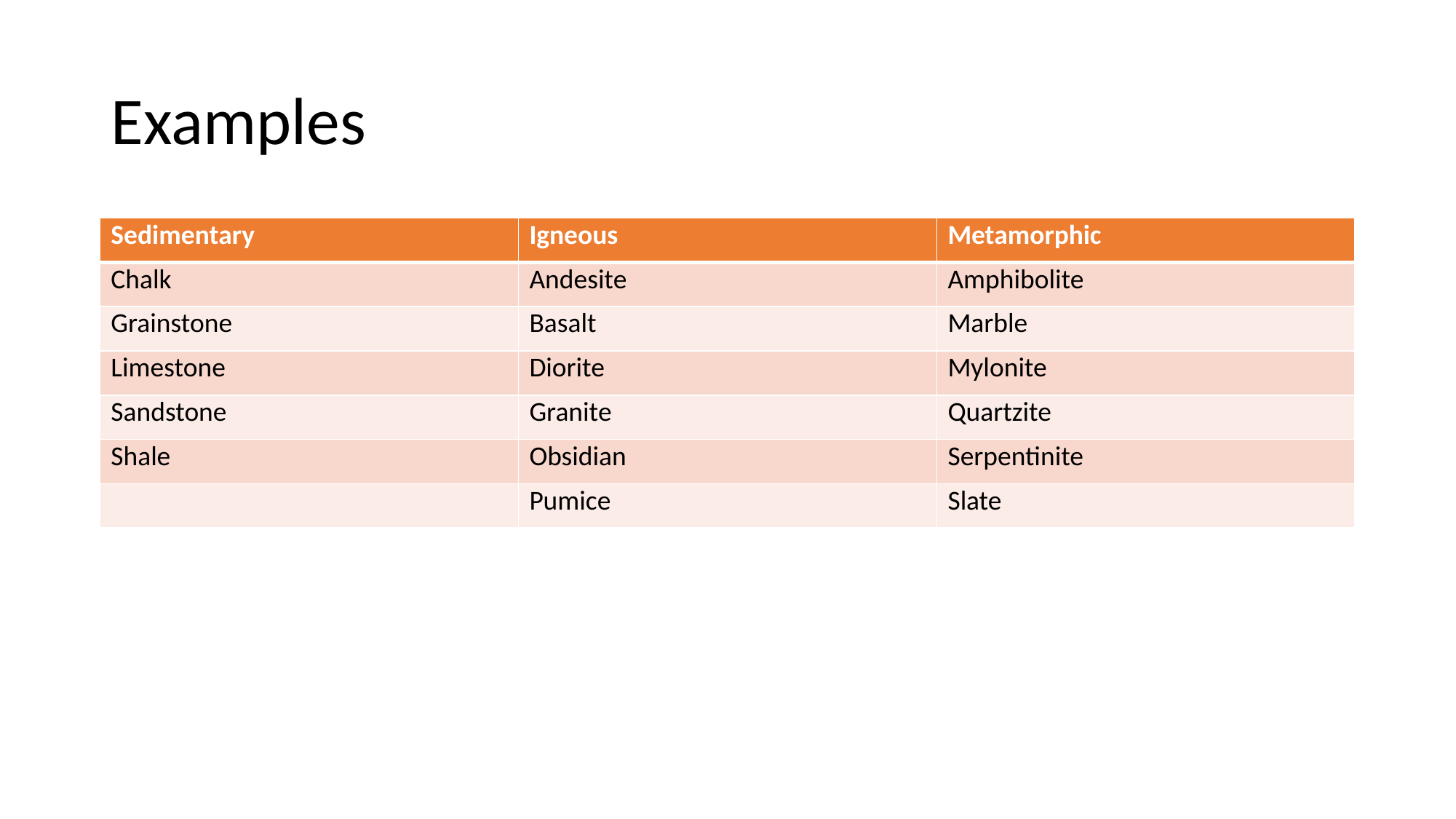

# Examples
| Sedimentary | Igneous | Metamorphic |
| --- | --- | --- |
| Chalk | Andesite | Amphibolite |
| Grainstone | Basalt | Marble |
| Limestone | Diorite | Mylonite |
| Sandstone | Granite | Quartzite |
| Shale | Obsidian | Serpentinite |
|  | Pumice | Slate |